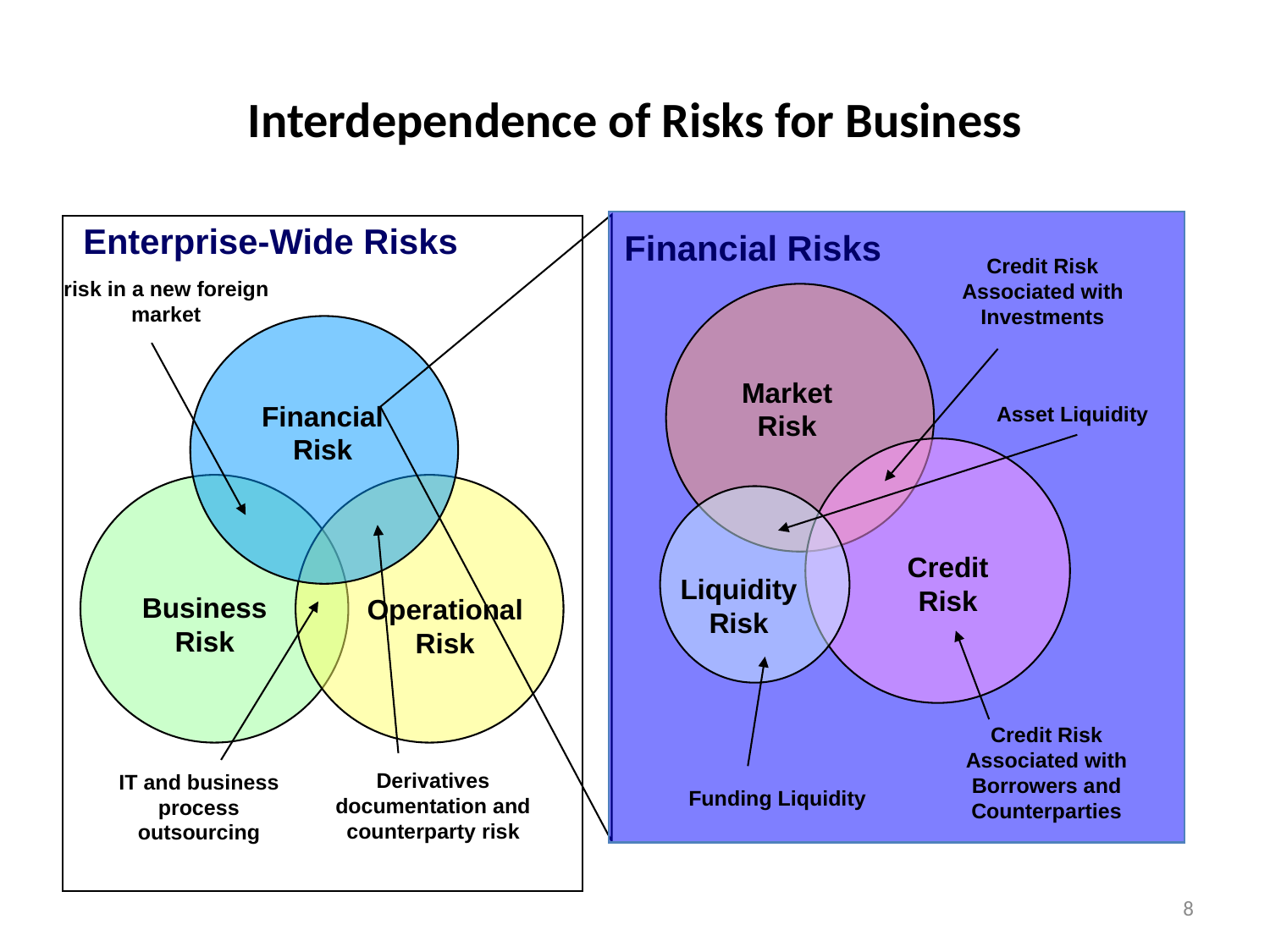

# Interdependence of Risks for Business

Financial Risks

Market
Risk

Credit
Risk
Liquidity
Risk

Enterprise-Wide Risks
Credit Risk Associated with Investments

risk in a new foreign market

Financial
Risk
Asset Liquidity

Derivatives documentation and counterparty risk
Business Risk
Operational
Risk

IT and business process outsourcing

Credit Risk Associated with Borrowers and Counterparties

Funding Liquidity
8